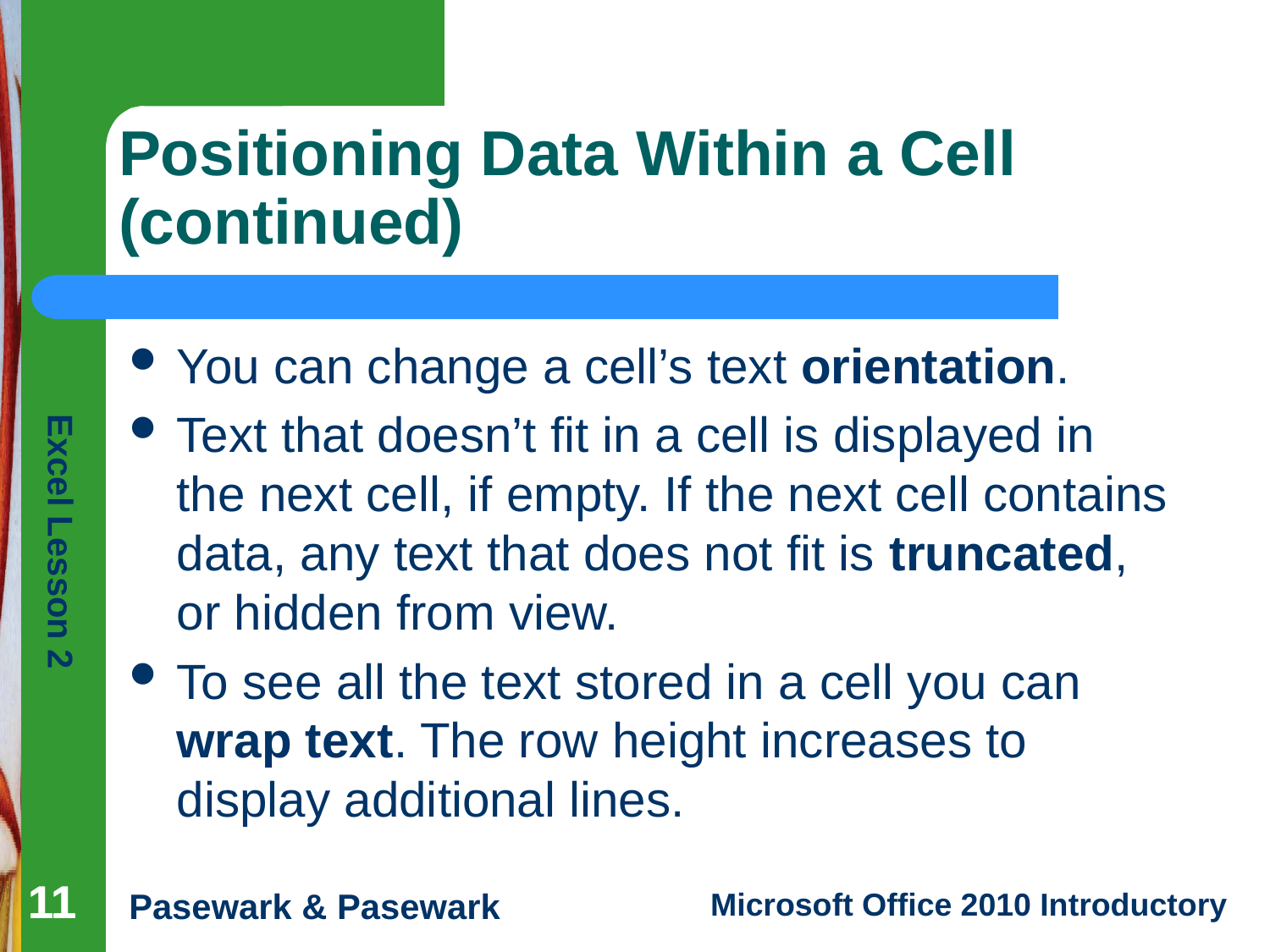

# Positioning Data Within a Cell (continued)
You can change a cell’s text orientation.
Text that doesn’t fit in a cell is displayed in the next cell, if empty. If the next cell contains data, any text that does not fit is truncated, or hidden from view.
To see all the text stored in a cell you can wrap text. The row height increases to display additional lines.

11
11
11